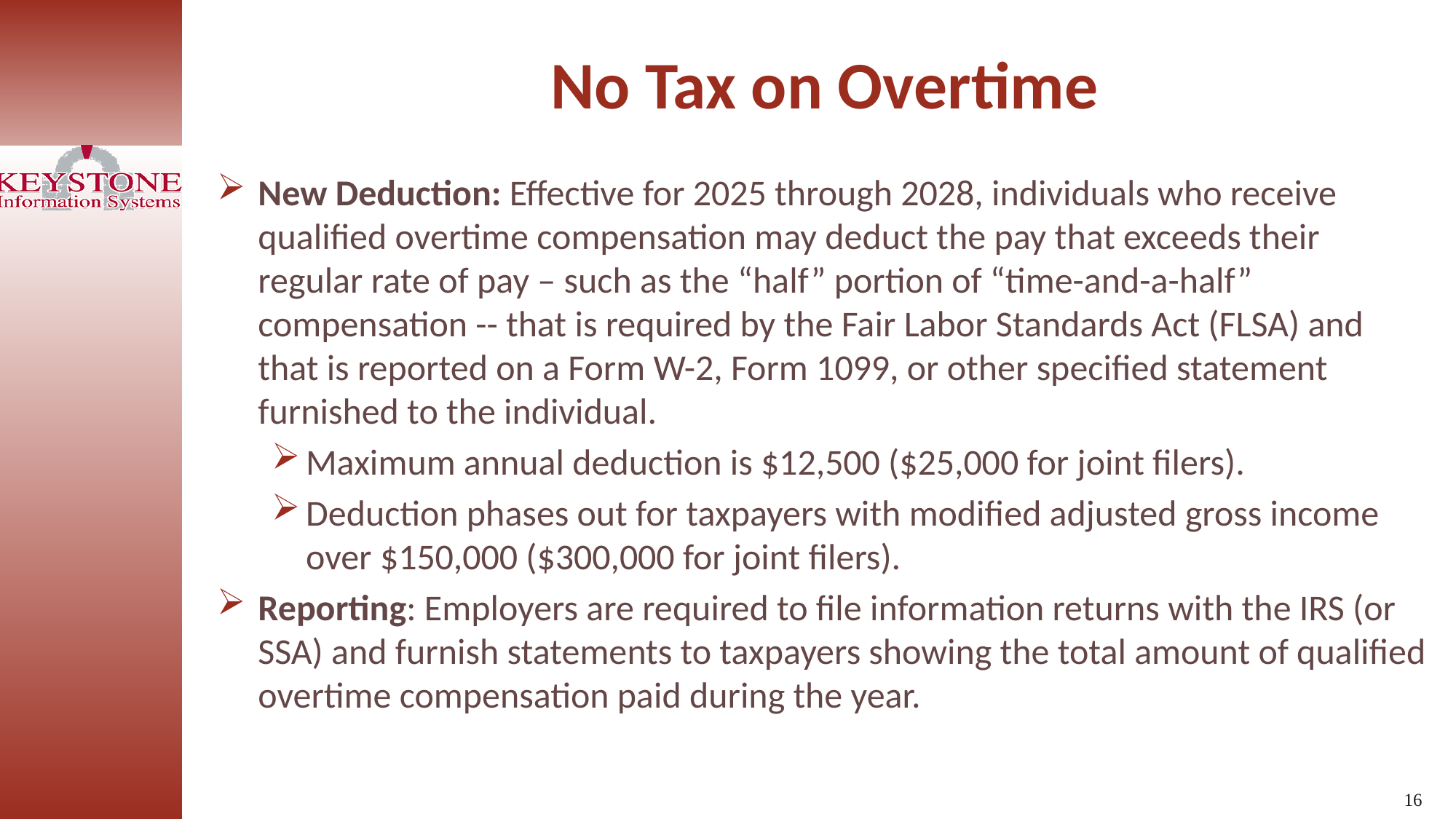

No Tax on Overtime
New Deduction: Effective for 2025 through 2028, individuals who receive qualified overtime compensation may deduct the pay that exceeds their regular rate of pay – such as the “half” portion of “time-and-a-half” compensation -- that is required by the Fair Labor Standards Act (FLSA) and that is reported on a Form W-2, Form 1099, or other specified statement furnished to the individual.
Maximum annual deduction is $12,500 ($25,000 for joint filers).
Deduction phases out for taxpayers with modified adjusted gross income over $150,000 ($300,000 for joint filers).
Reporting: Employers are required to file information returns with the IRS (or SSA) and furnish statements to taxpayers showing the total amount of qualified overtime compensation paid during the year.

16